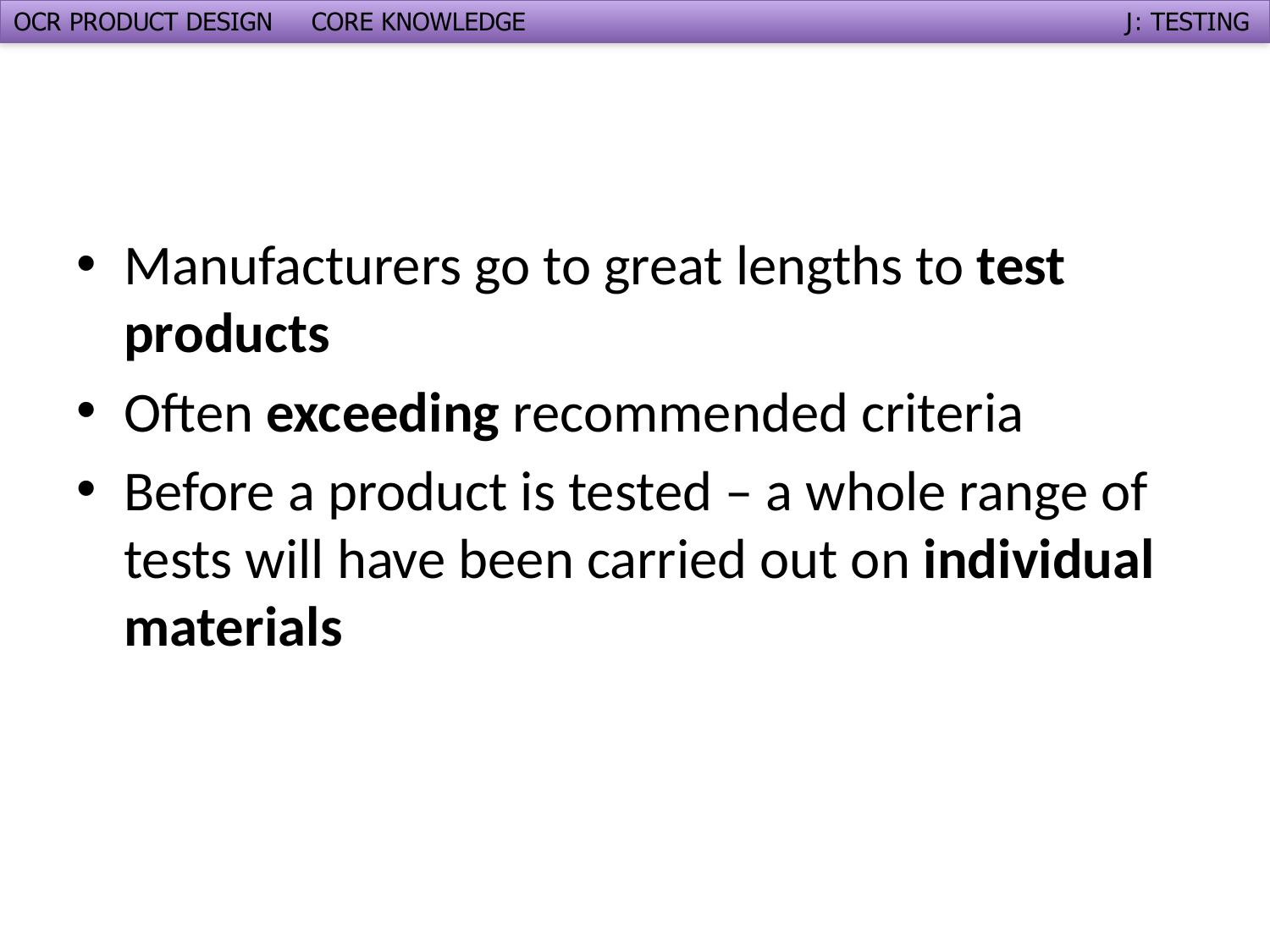

Manufacturers go to great lengths to test products
Often exceeding recommended criteria
Before a product is tested – a whole range of tests will have been carried out on individual materials